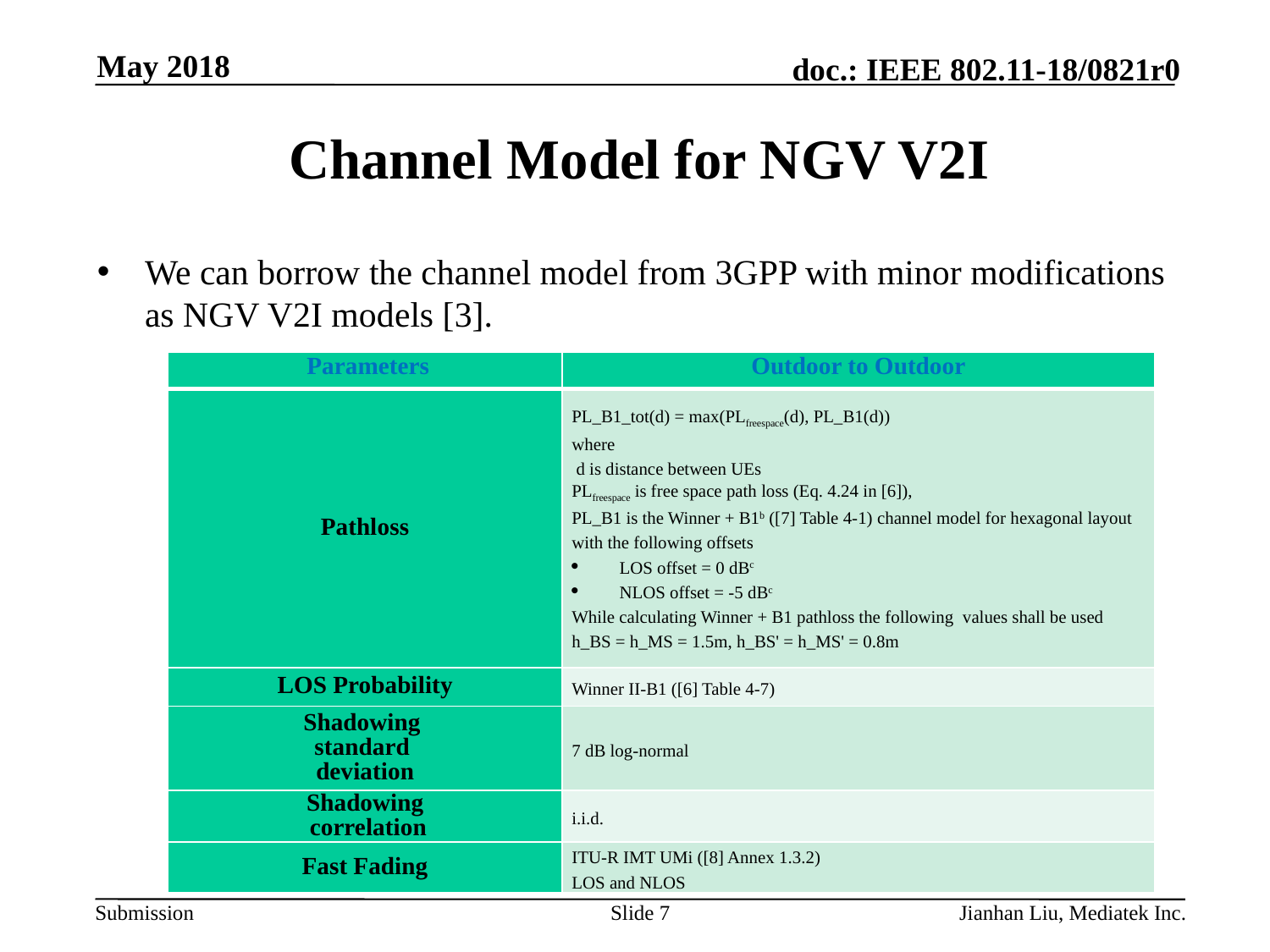

May 2018
Channel Model for NGV V2I

We can borrow the channel model from 3GPP with minor modifications as NGV V2I models [3].

| Parameters | Outdoor to Outdoor |
| --- | --- |
| Pathloss | PL\_B1\_tot(d) = max(PLfreespace(d), PL\_B1(d)) where d is distance between UEs PLfreespace is free space path loss (Eq. 4.24 in [6]), PL\_B1 is the Winner + B1b ([7] Table 4-1) channel model for hexagonal layout with the following offsets LOS offset = 0 dBc NLOS offset = -5 dBc While calculating Winner + B1 pathloss the following values shall be used h\_BS = h\_MS = 1.5m, h\_BS' = h\_MS' = 0.8m |
| LOS Probability | Winner II-B1 ([6] Table 4-7) |
| Shadowing standard deviation | 7 dB log-normal |
| Shadowing correlation | i.i.d. |
| Fast Fading | ITU-R IMT UMi ([8] Annex 1.3.2) LOS and NLOS |
(b) V2I operation
Slide 7
# Jianhan Liu, Mediatek Inc.